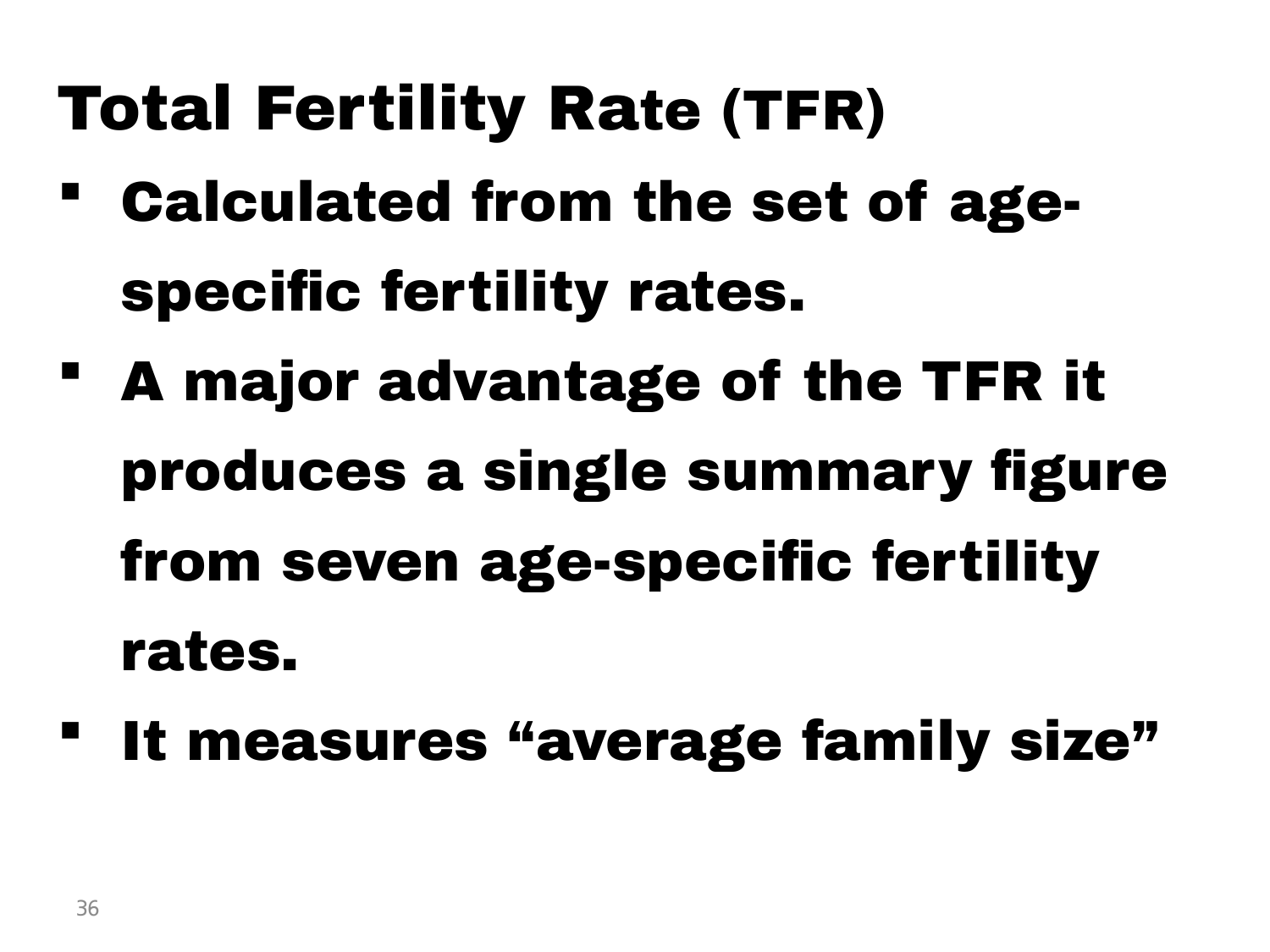

Total Fertility Rate (TFR)
Calculated from the set of age-specific fertility rates.
A major advantage of the TFR it produces a single summary figure from seven age-specific fertility rates.
It measures “average family size”
36